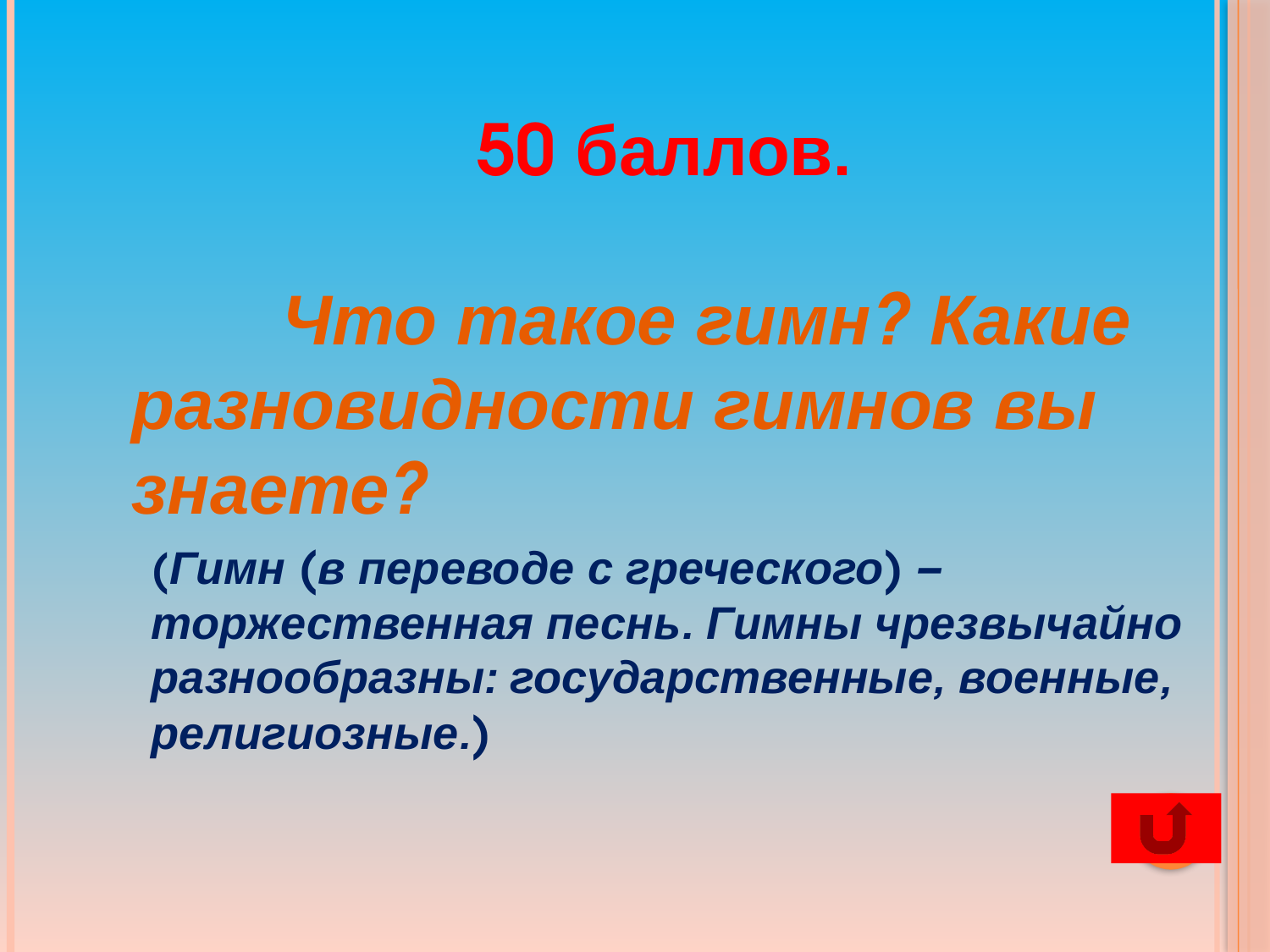

50 баллов.

                 Что такое гимн? Какие   разновидности гимнов вы знаете?

(Гимн (в переводе с греческого) – торжественная песнь. Гимны чрезвычайно разнообразны: государственные, военные, религиозные.)